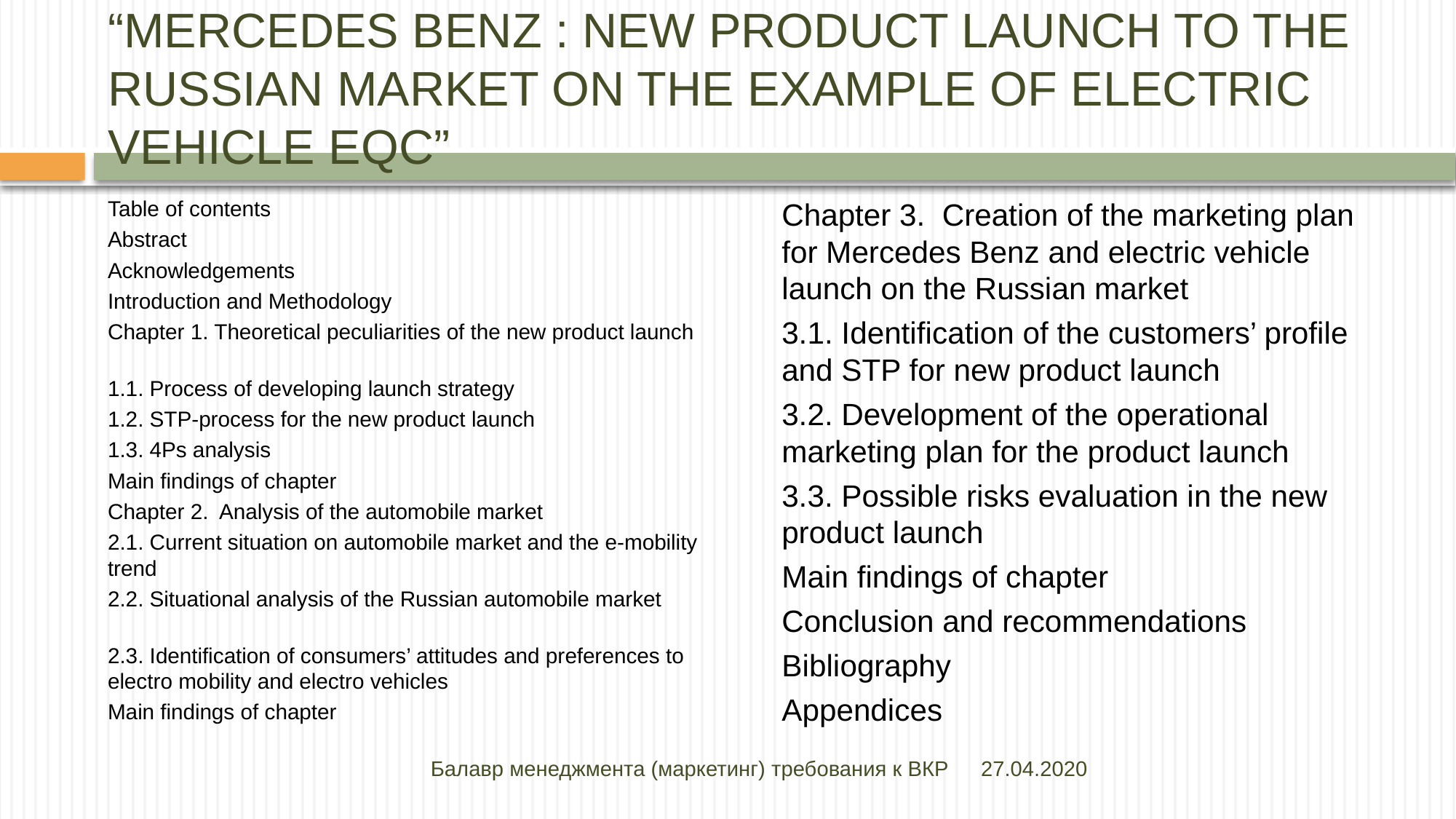

# “MERCEDES BENZ : NEW PRODUCT LAUNCH TO THE RUSSIAN MARKET ON THE EXAMPLE OF ELECTRIC VEHICLE EQC”
Table of contents
Abstract
Acknowledgements
Introduction and Methodology
Chapter 1. Theoretical peculiarities of the new product launch
1.1. Process of developing launch strategy
1.2. STP-process for the new product launch
1.3. 4Ps analysis
Main findings of chapter
Chapter 2.  Analysis of the automobile market
2.1. Current situation on automobile market and the e-mobility trend
2.2. Situational analysis of the Russian automobile market
2.3. Identification of consumers’ attitudes and preferences to electro mobility and electro vehicles
Main findings of chapter

Chapter 3.  Creation of the marketing plan for Mercedes Benz and electric vehicle launch on the Russian market
3.1. Identification of the customers’ profile and STP for new product launch
3.2. Development of the operational marketing plan for the product launch
3.3. Possible risks evaluation in the new product launch
Main findings of chapter
Conclusion and recommendations
Bibliography
Appendices

Балавр менеджмента (маркетинг) требования к ВКР
27.04.2020